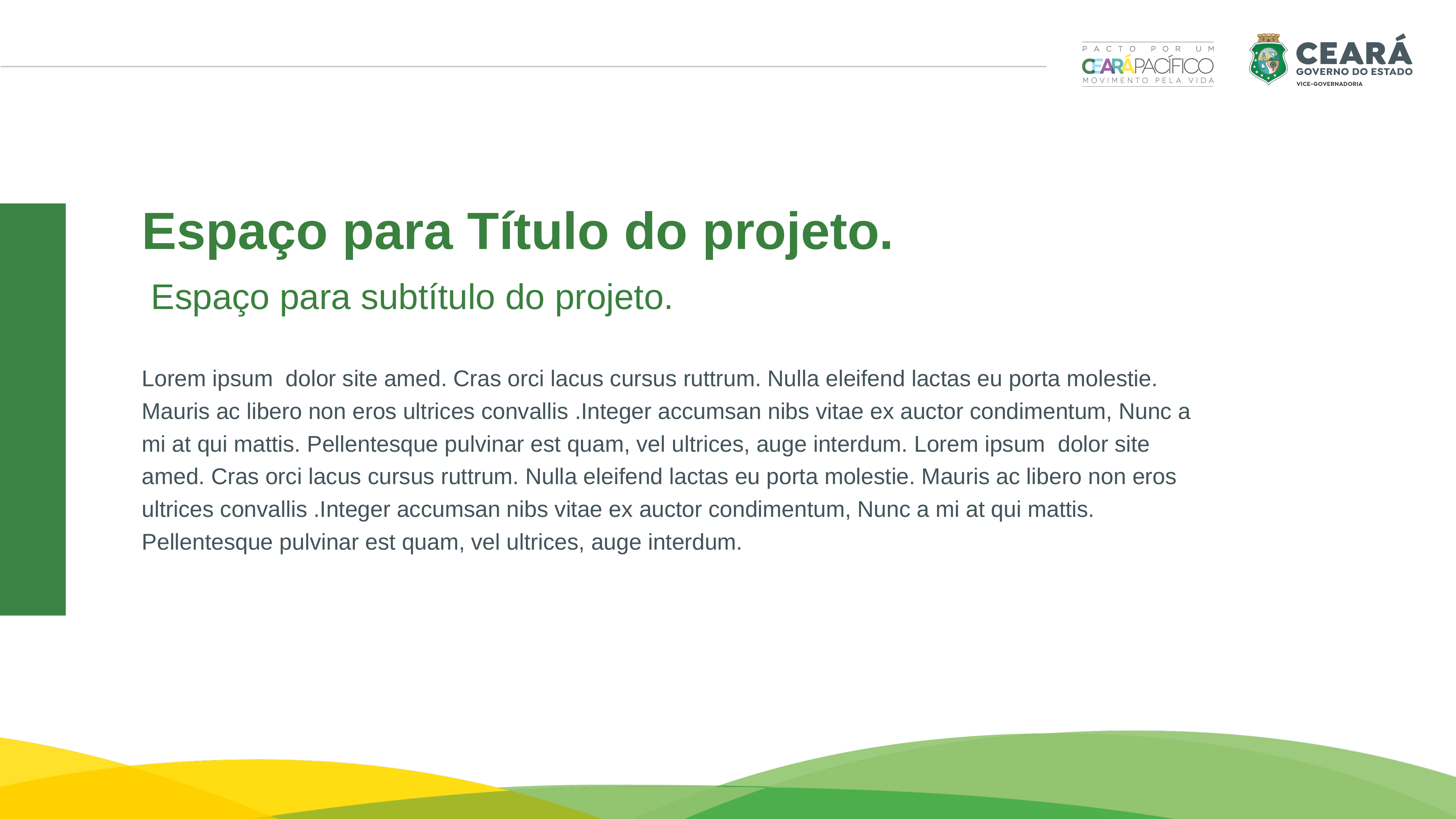

Espaço para Título do projeto.
Espaço para subtítulo do projeto.
Lorem ipsum  dolor site amed. Cras orci lacus cursus ruttrum. Nulla eleifend lactas eu porta molestie. Mauris ac libero non eros ultrices convallis .Integer accumsan nibs vitae ex auctor condimentum, Nunc a mi at qui mattis. Pellentesque pulvinar est quam, vel ultrices, auge interdum. Lorem ipsum  dolor site amed. Cras orci lacus cursus ruttrum. Nulla eleifend lactas eu porta molestie. Mauris ac libero non eros ultrices convallis .Integer accumsan nibs vitae ex auctor condimentum, Nunc a mi at qui mattis. Pellentesque pulvinar est quam, vel ultrices, auge interdum.